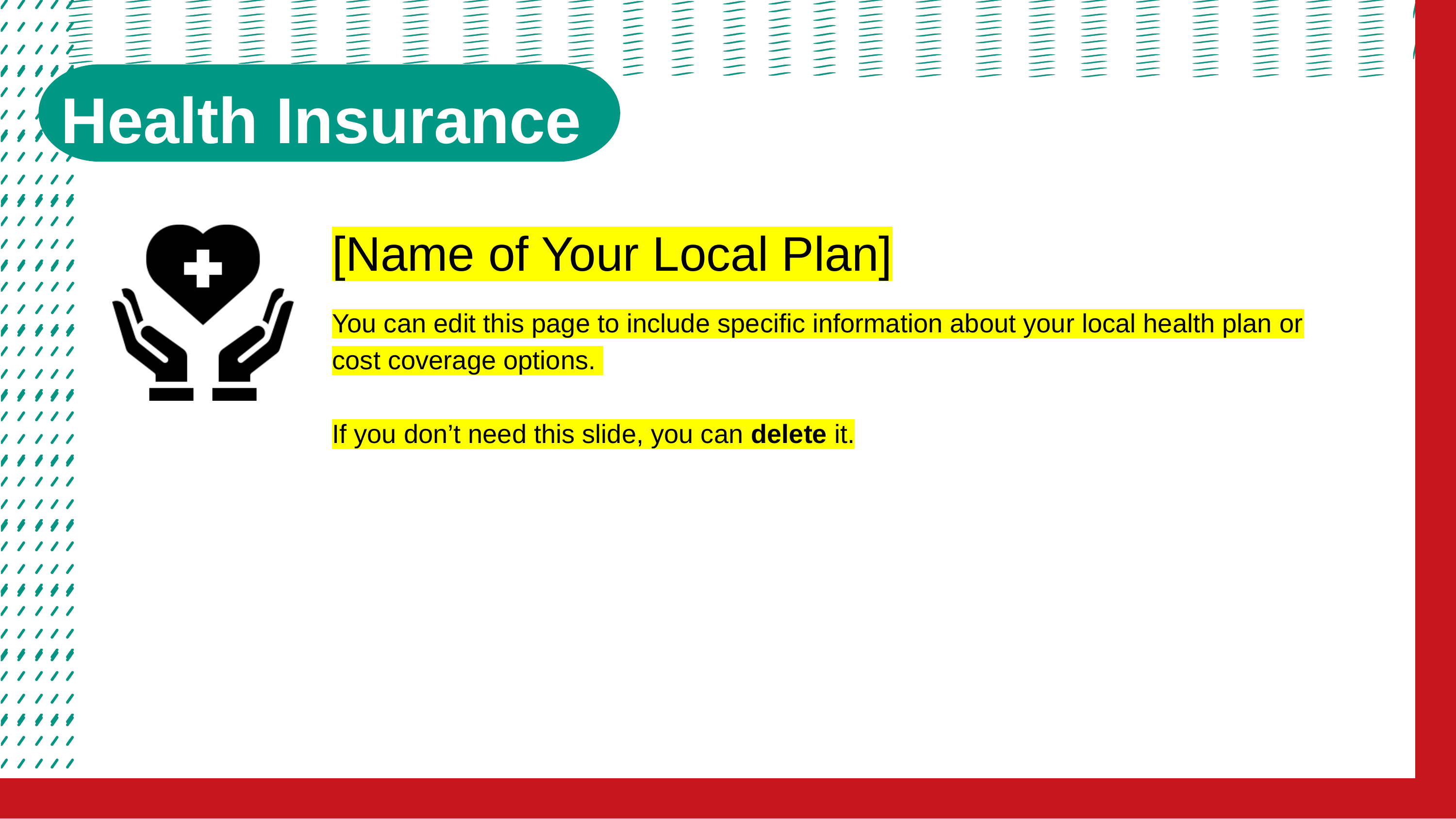

Health Insurance

[Name of Your Local Plan]
You can edit this page to include specific information about your local health plan or cost coverage options.

If you don’t need this slide, you can delete it.